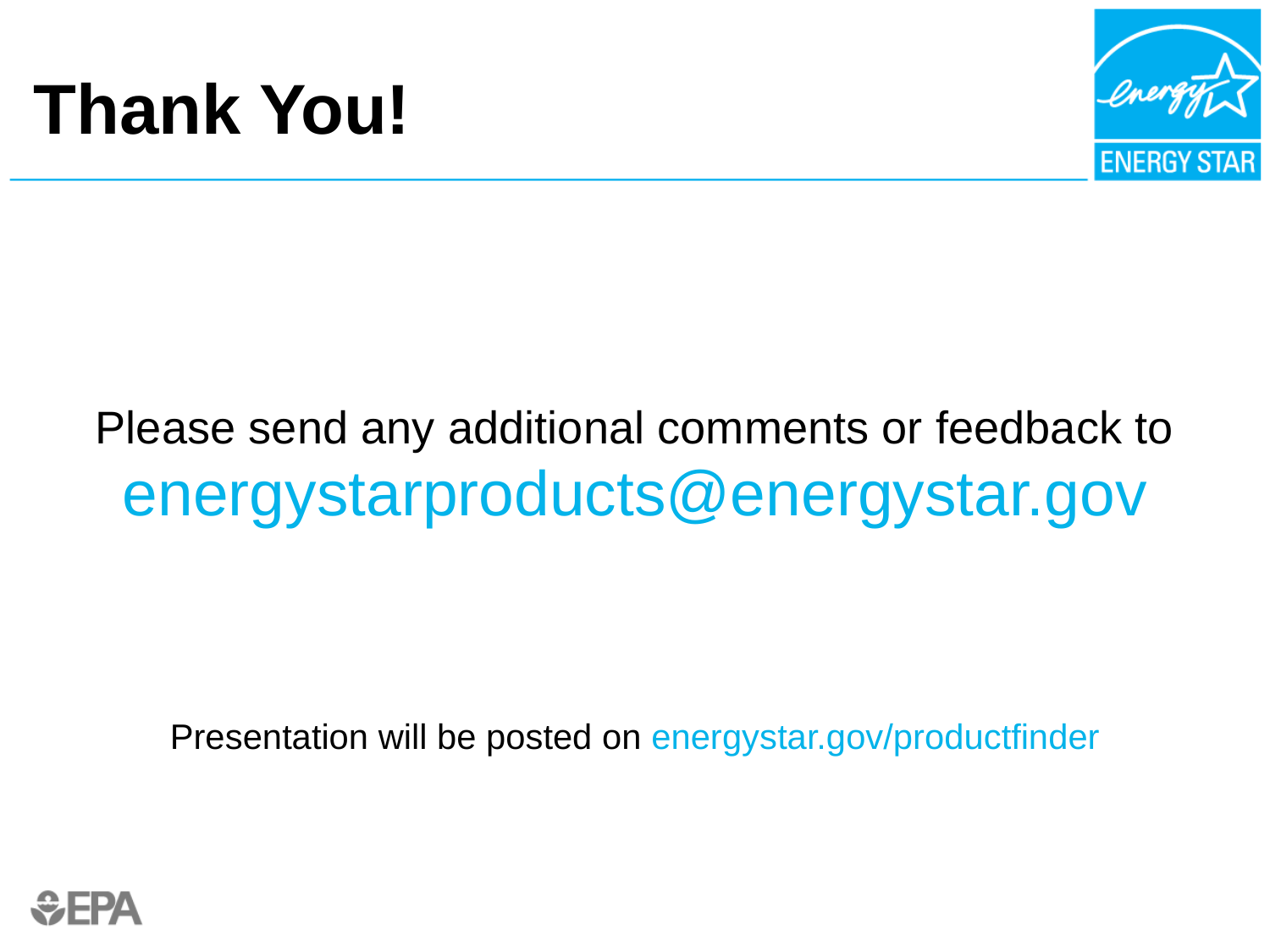

# Thank You!
Please send any additional comments or feedback to energystarproducts@energystar.gov

Presentation will be posted on energystar.gov/productfinder